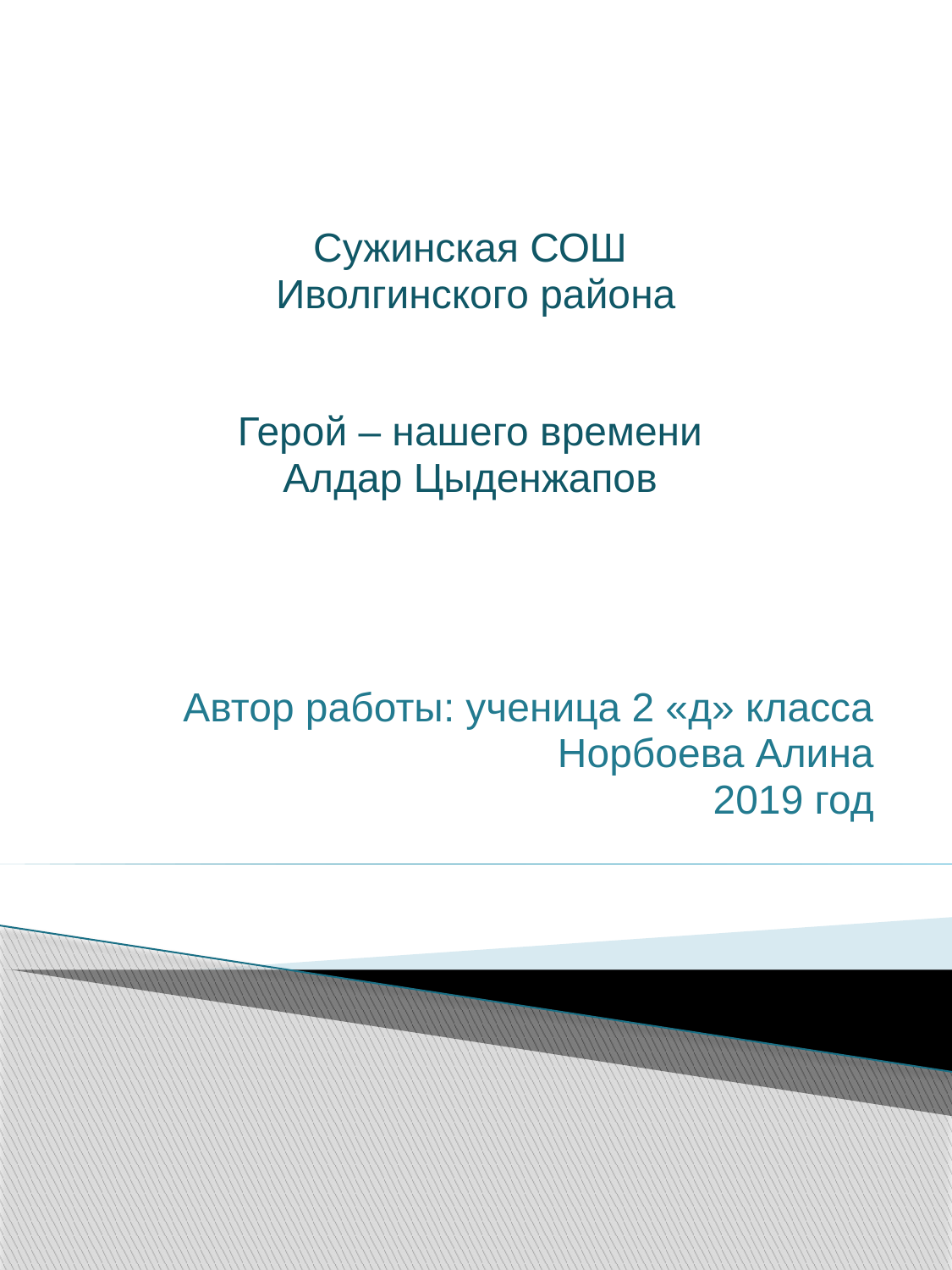

Сужинская СОШ
Иволгинского района

Герой – нашего времени
Алдар Цыденжапов

Автор работы: ученица 2 «д» класса
Норбоева Алина
2019 год